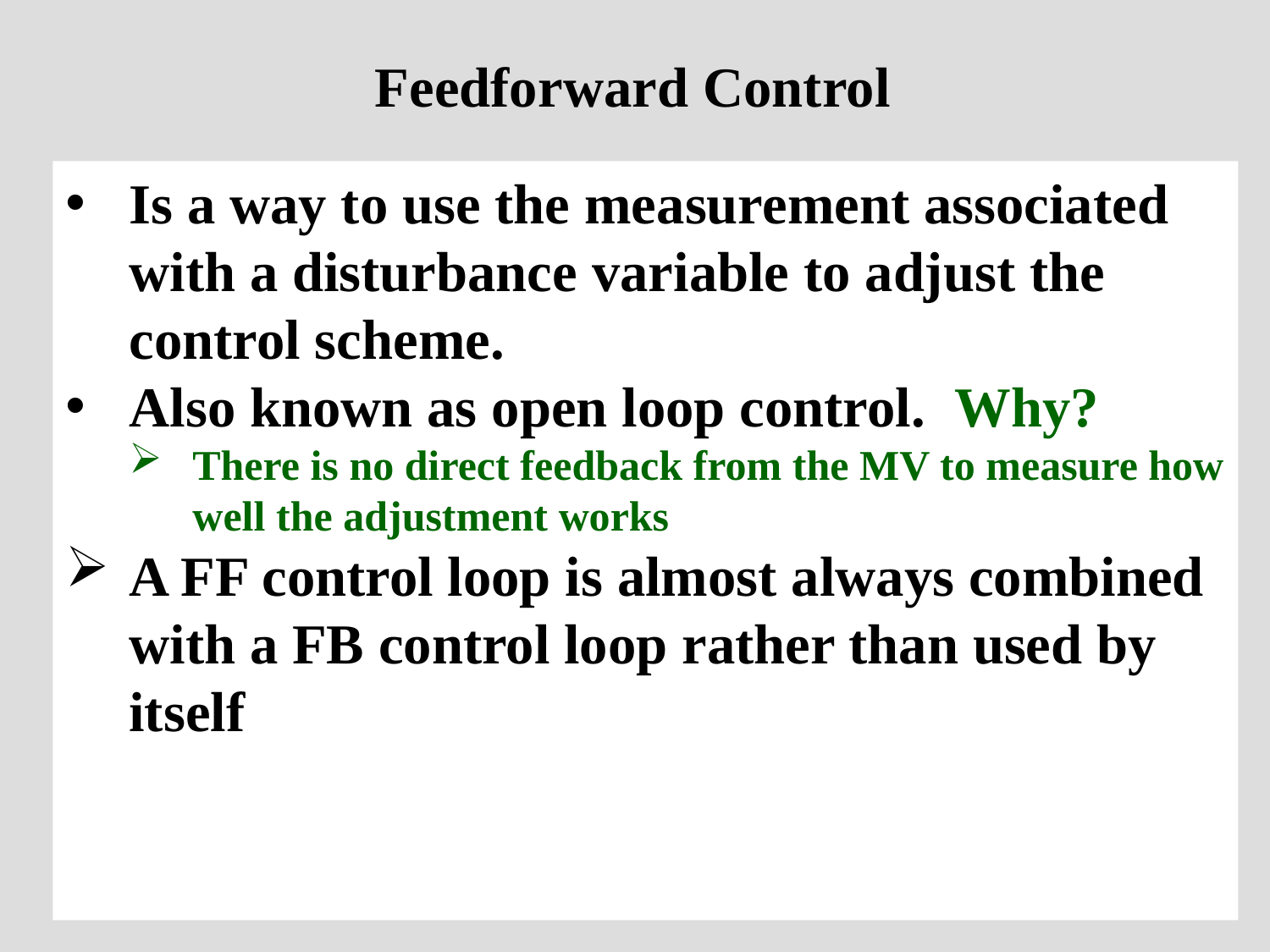

# Feedforward Control
Is a way to use the measurement associated with a disturbance variable to adjust the control scheme.
Also known as open loop control.  Why?
There is no direct feedback from the MV to measure how well the adjustment works
A FF control loop is almost always combined with a FB control loop rather than used by itself